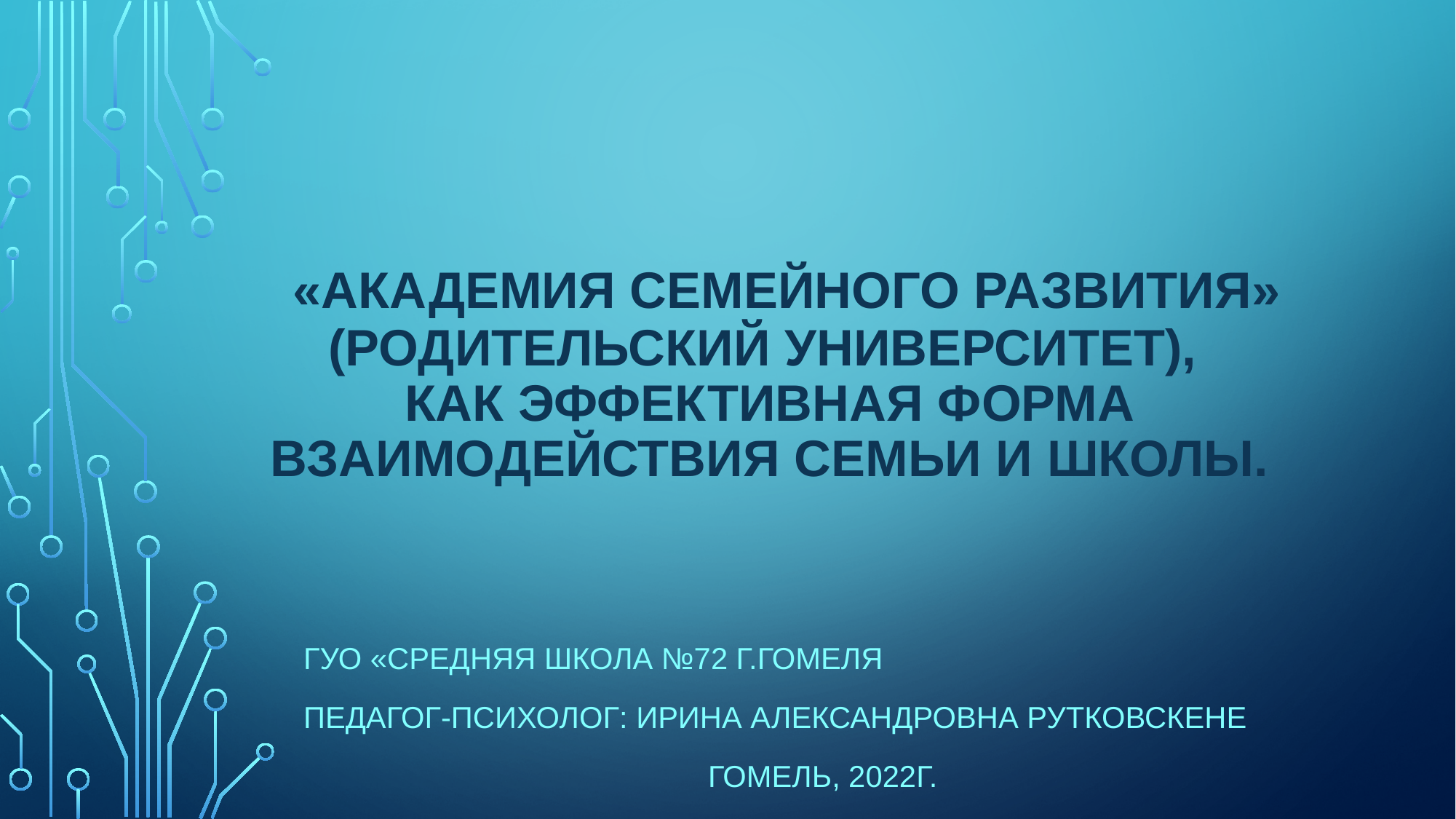

# «академия семейного развития» (Родительский университет), как эффективная форма взаимодействия семьи и школы.
Гуо «средняя школа №72 г.гомеля
Педагог-психолог: Ирина Александровна Рутковскене
Гомель, 2022г.